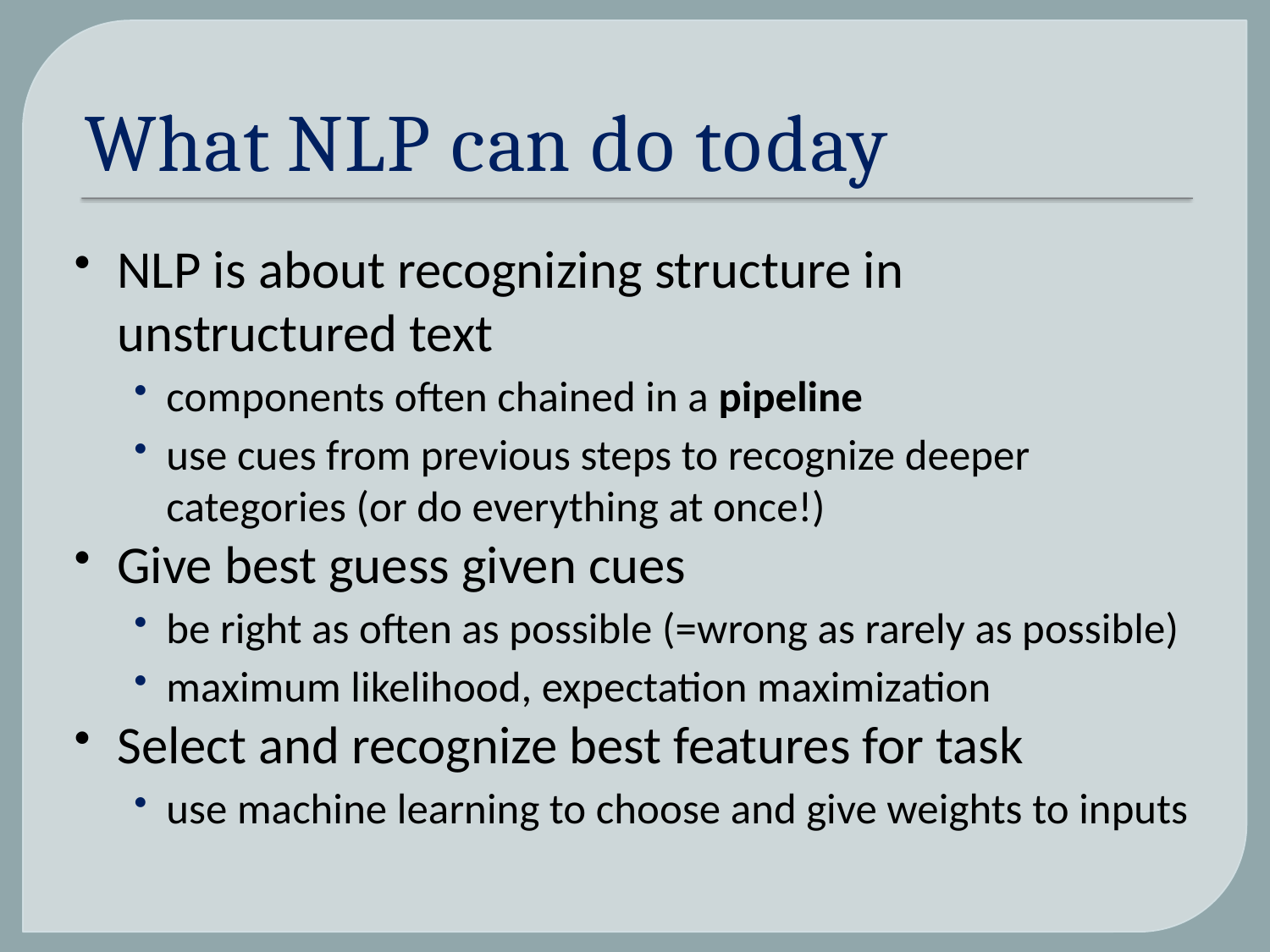

# What NLP can do today
NLP is about recognizing structure in unstructured text
components often chained in a pipeline
use cues from previous steps to recognize deeper categories (or do everything at once!)
Give best guess given cues
be right as often as possible (=wrong as rarely as possible)
maximum likelihood, expectation maximization
Select and recognize best features for task
use machine learning to choose and give weights to inputs